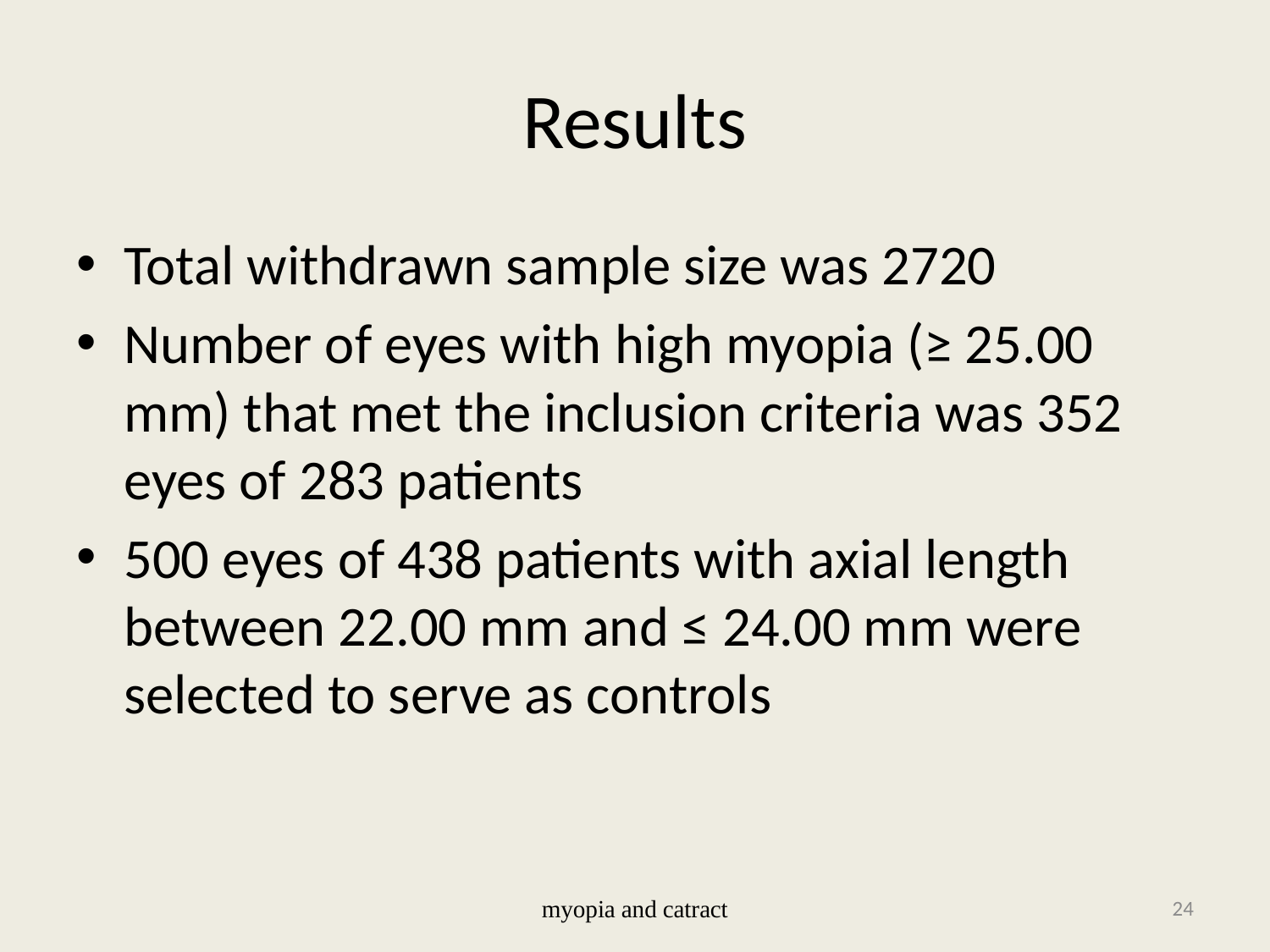

# Results
Total withdrawn sample size was 2720
Number of eyes with high myopia (≥ 25.00 mm) that met the inclusion criteria was 352 eyes of 283 patients
500 eyes of 438 patients with axial length between 22.00 mm and ≤ 24.00 mm were selected to serve as controls

myopia and catract
24